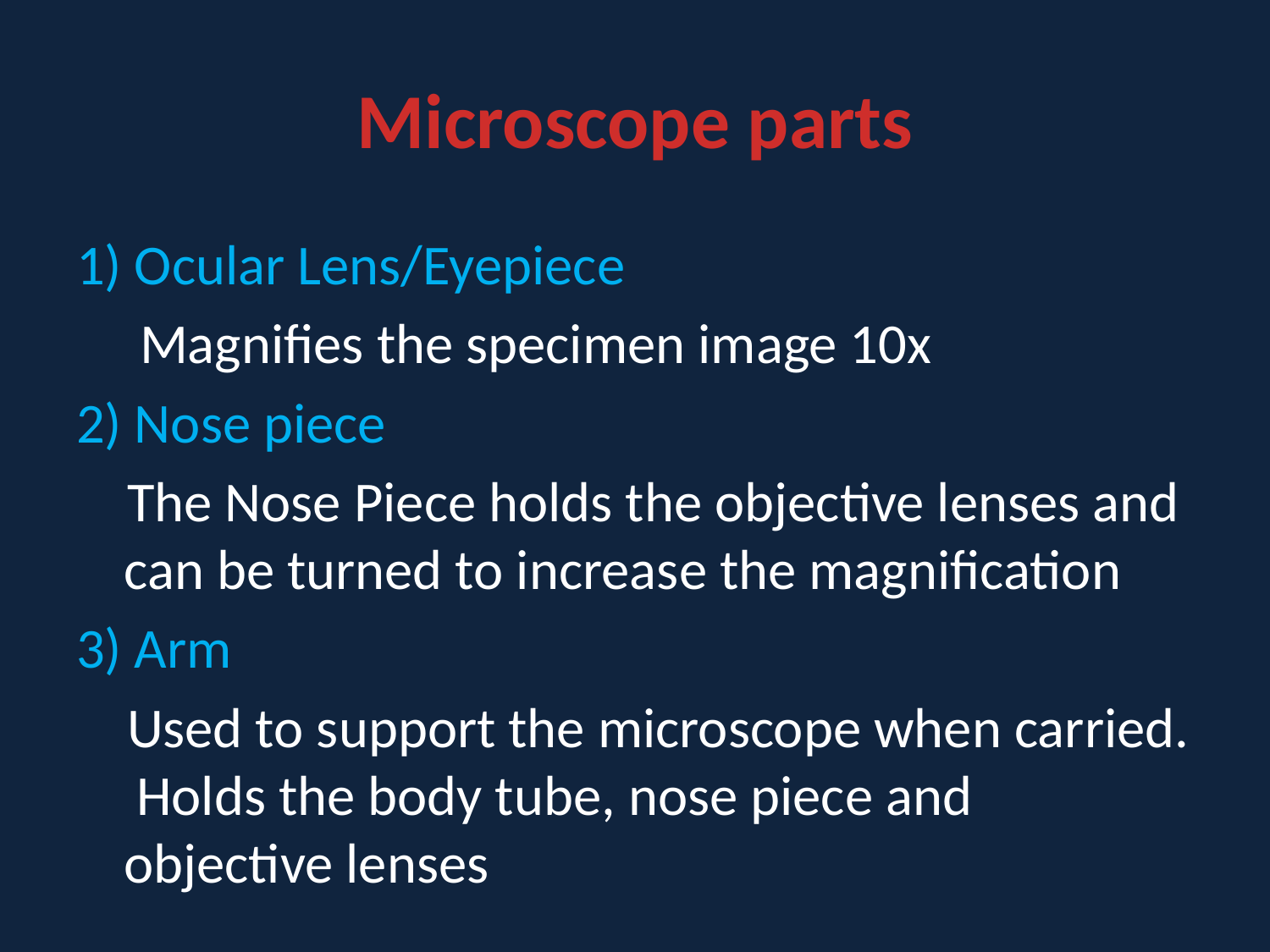

# Microscope parts
1) Ocular Lens/Eyepiece
     Magnifies the specimen image 10x
2) Nose piece
    The Nose Piece holds the objective lenses and can be turned to increase the magnification
3) Arm
    Used to support the microscope when carried.  Holds the body tube, nose piece and objective lenses